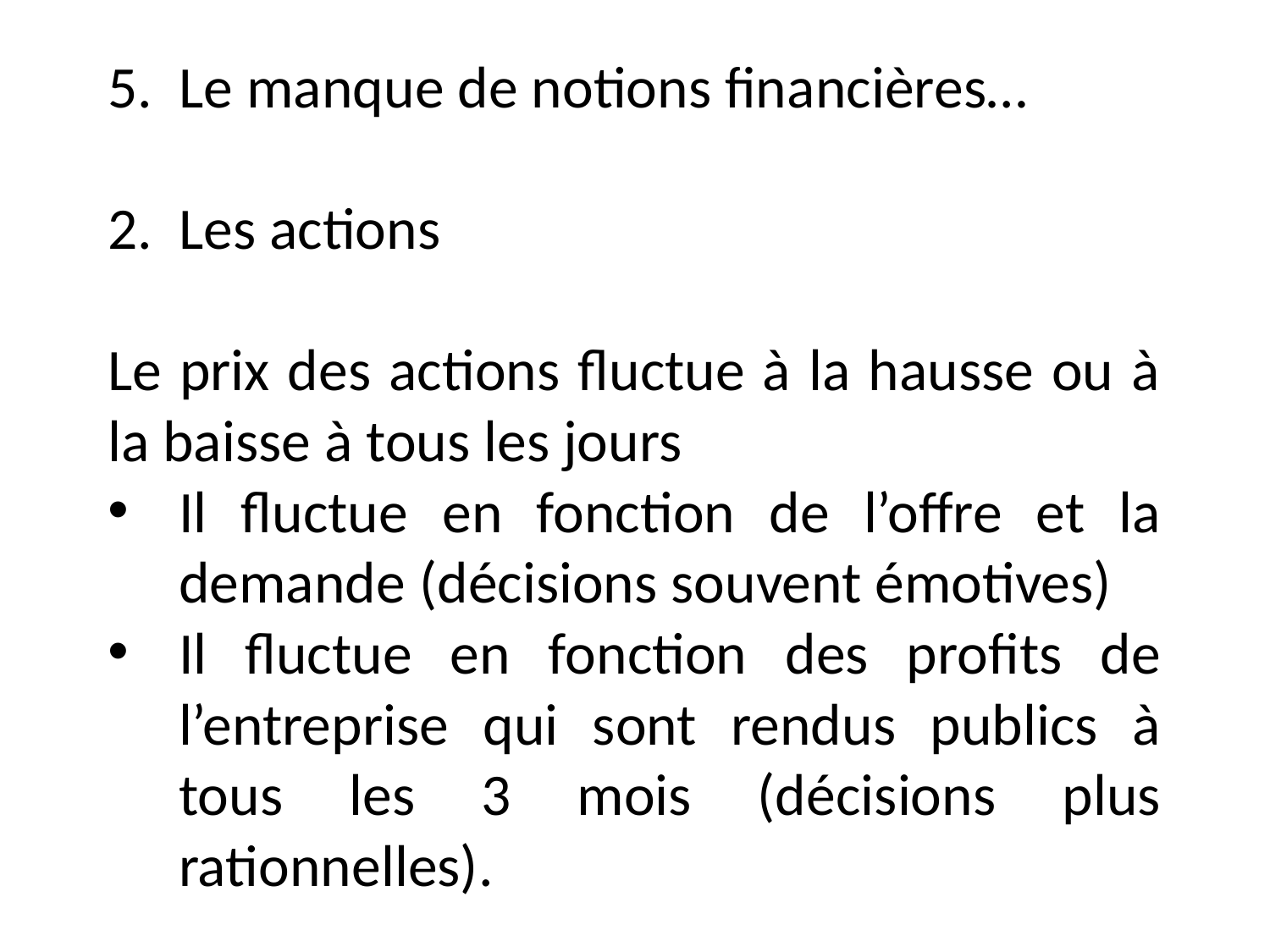

5.  Le manque de notions financières…

2.  Les actions

Le prix des actions fluctue à la hausse ou à la baisse à tous les jours
Il fluctue en fonction de l’offre et la demande (décisions souvent émotives)
Il fluctue en fonction des profits de l’entreprise qui sont rendus publics à tous les 3 mois (décisions plus rationnelles).